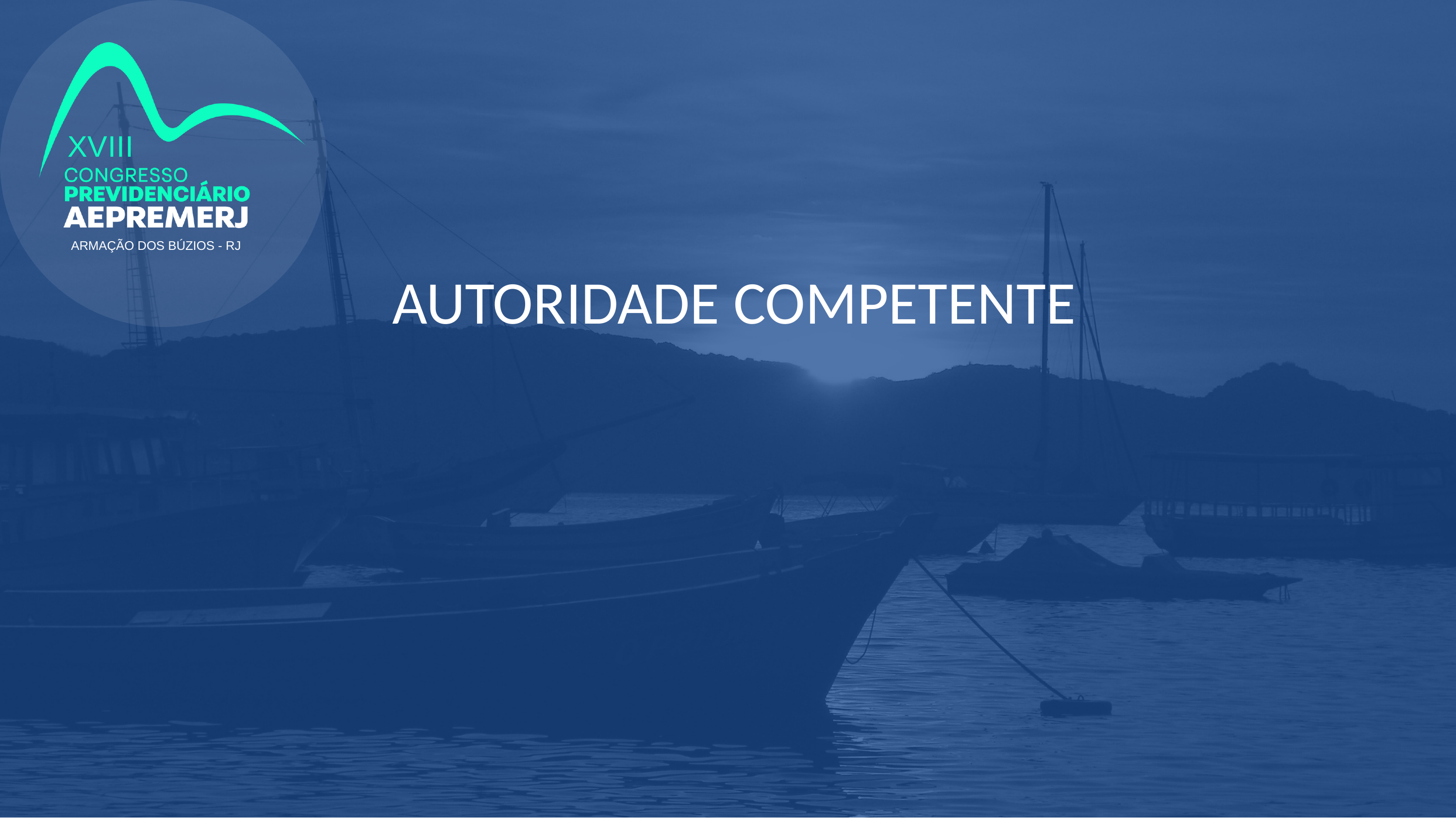

XVIII

ARMAÇÃO DOS BÚZIOS - RJ
AUTORIDADE COMPETENTE